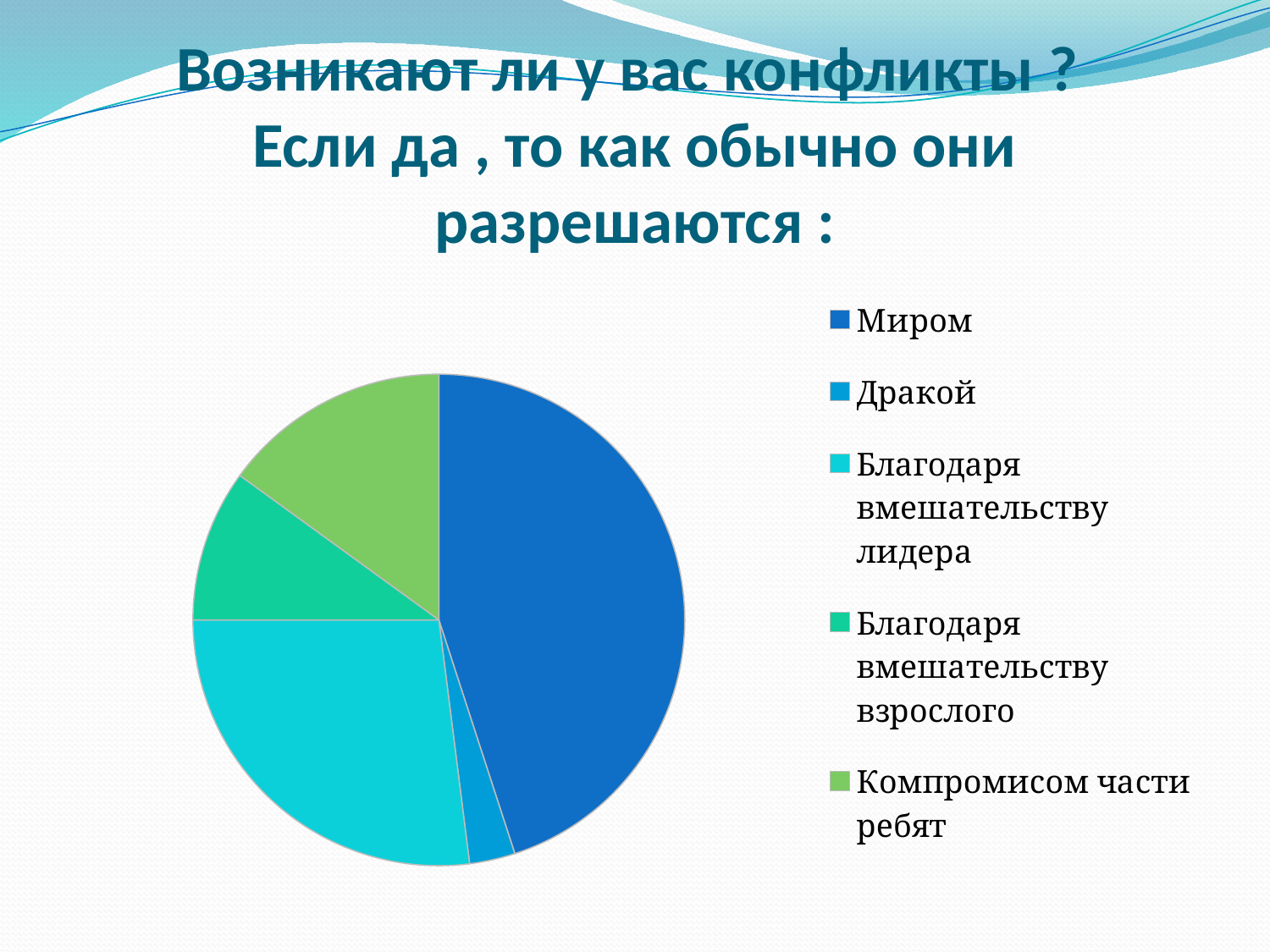

# Возникают ли у вас конфликты ? Если да , то как обычно они разрешаются :

### Chart:

| Category |       |
|---|---|
| Миром | 45.0 |
| Дракой | 3.0 |
| Благодаря вмешательству лидера | 27.0 |
| Благодаря вмешательству взрослого | 10.0 |
| Компромисом части ребят | 15.0 |